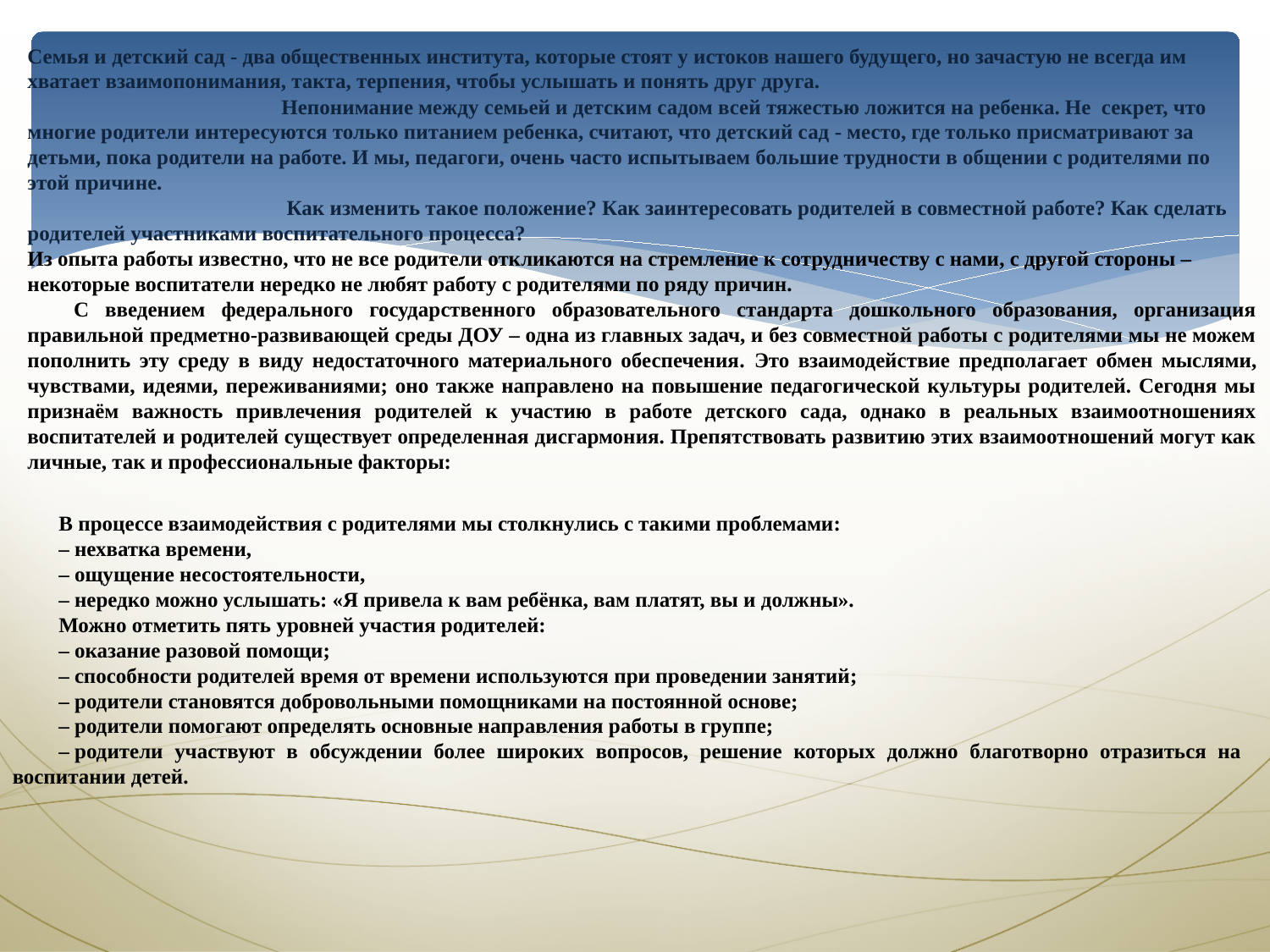

Семья и детский сад - два общественных института, которые стоят у истоков нашего будущего, но зачастую не всегда им хватает взаимопонимания, такта, терпения, чтобы услышать и понять друг друга.
		Непонимание между семьей и детским садом всей тяжестью ложится на ребенка. Не  секрет, что многие родители интересуются только питанием ребенка, считают, что детский сад - место, где только присматривают за детьми, пока родители на работе. И мы, педагоги, очень часто испытываем большие трудности в общении с родителями по этой причине.
		 Как изменить такое положение? Как заинтересовать родителей в совместной работе? Как сделать родителей участниками воспитательного процесса?
Из опыта работы известно, что не все родители откликаются на стремление к сотрудничеству с нами, с другой стороны – некоторые воспитатели нередко не любят работу с родителями по ряду причин.
С введением федерального государственного образовательного стандарта дошкольного образования, организация правильной предметно-развивающей среды ДОУ – одна из главных задач, и без совместной работы с родителями мы не можем пополнить эту среду в виду недостаточного материального обеспечения. Это взаимодействие предполагает обмен мыслями, чувствами, идеями, переживаниями; оно также направлено на повышение педагогической культуры родителей. Сегодня мы признаём важность привлечения родителей к участию в работе детского сада, однако в реальных взаимоотношениях воспитателей и родителей существует определенная дисгармония. Препятствовать развитию этих взаимоотношений могут как личные, так и профессиональные факторы:

В процессе взаимодействия с родителями мы столкнулись с такими проблемами:
– нехватка времени,
– ощущение несостоятельности,
– нередко можно услышать: «Я привела к вам ребёнка, вам платят, вы и должны».
Можно отметить пять уровней участия родителей:
– оказание разовой помощи;
– способности родителей время от времени используются при проведении занятий;
– родители становятся добровольными помощниками на постоянной основе;
– родители помогают определять основные направления работы в группе;
– родители участвуют в обсуждении более широких вопросов, решение которых должно благотворно отразиться на воспитании детей.